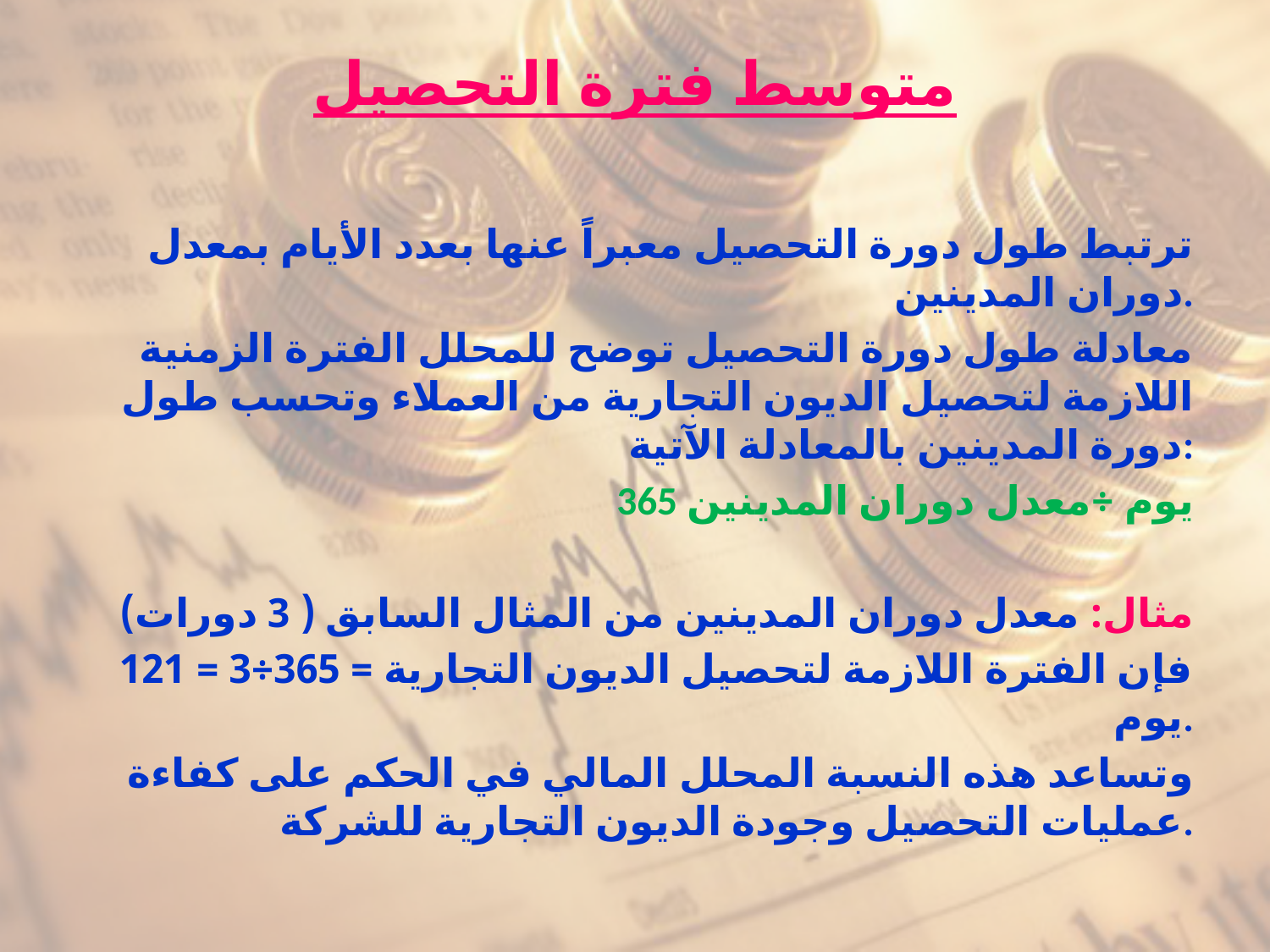

# متوسط فترة التحصيل

ترتبط طول دورة التحصيل معبراً عنها بعدد الأيام بمعدل دوران المدينين.
معادلة طول دورة التحصيل توضح للمحلل الفترة الزمنية اللازمة لتحصيل الديون التجارية من العملاء وتحسب طول دورة المدينين بالمعادلة الآتية:
365 يوم ÷معدل دوران المدينين

مثال: معدل دوران المدينين من المثال السابق ( 3 دورات)
فإن الفترة اللازمة لتحصيل الديون التجارية = 365÷3 = 121 يوم.
وتساعد هذه النسبة المحلل المالي في الحكم على كفاءة عمليات التحصيل وجودة الديون التجارية للشركة.